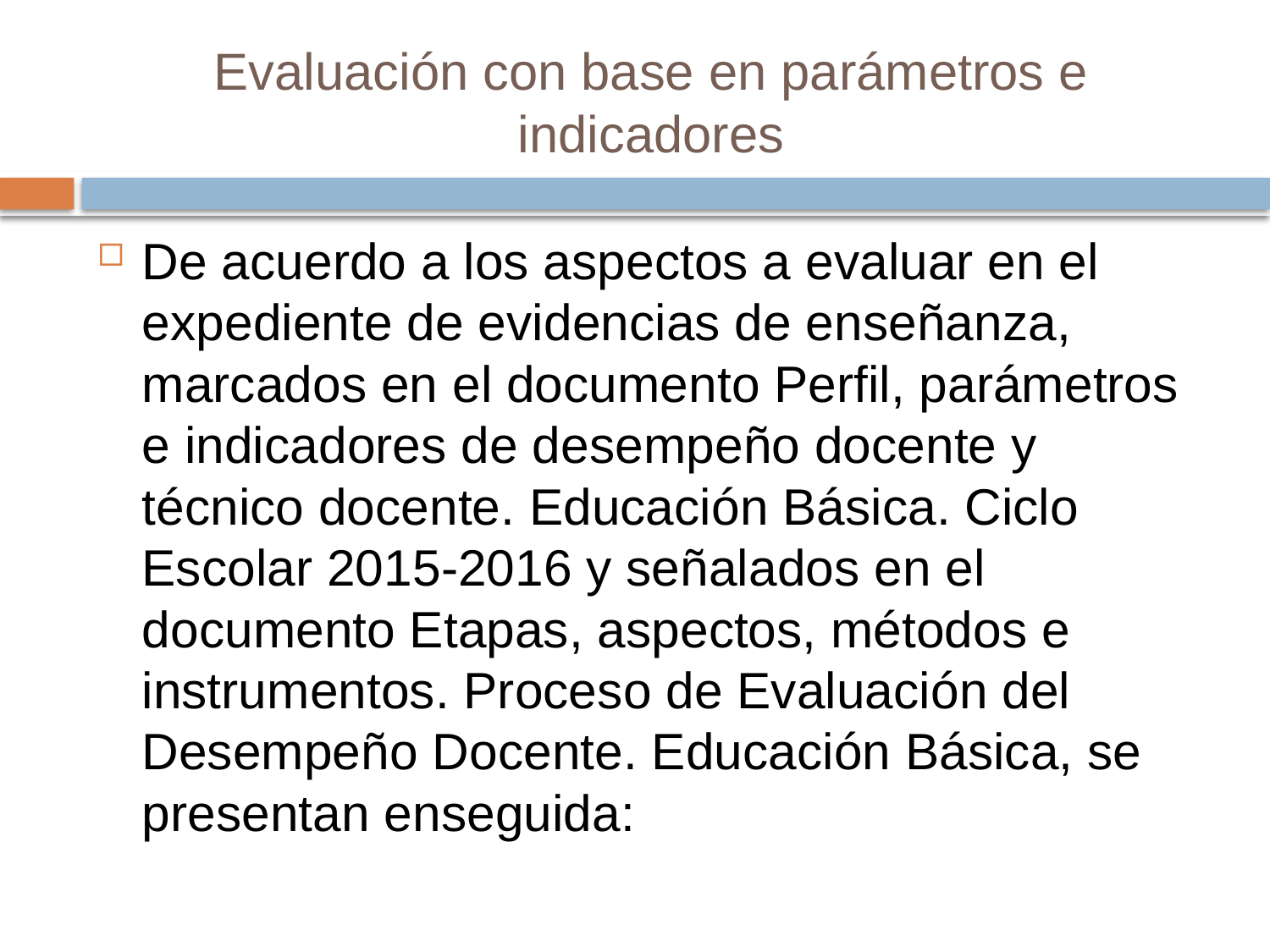

# Evaluación con base en parámetros e indicadores
De acuerdo a los aspectos a evaluar en el expediente de evidencias de enseñanza, marcados en el documento Perfil, parámetros e indicadores de desempeño docente y técnico docente. Educación Básica. Ciclo Escolar 2015-2016 y señalados en el documento Etapas, aspectos, métodos e instrumentos. Proceso de Evaluación del Desempeño Docente. Educación Básica, se presentan enseguida: